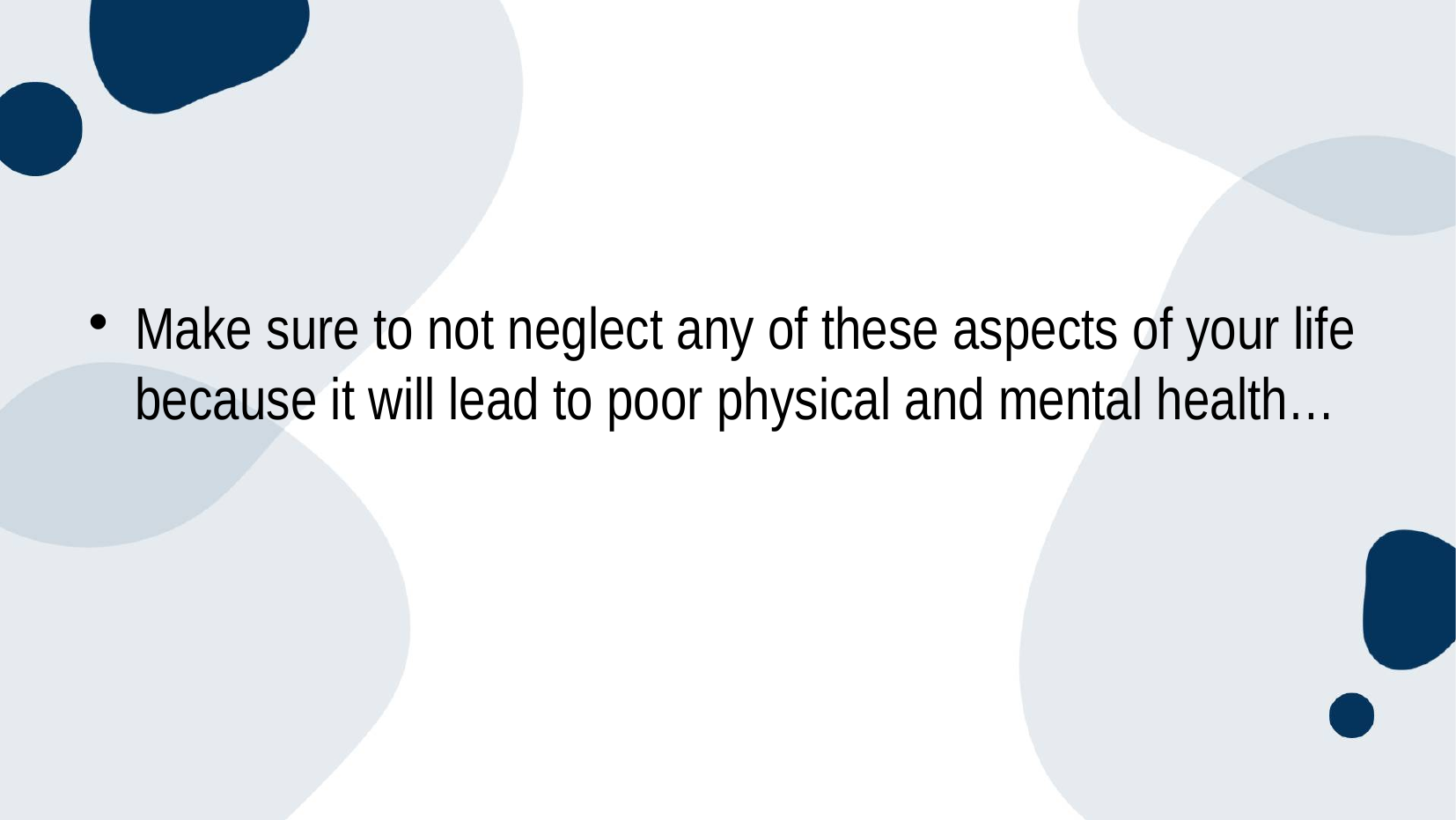

Make sure to not neglect any of these aspects of your life because it will lead to poor physical and mental health…